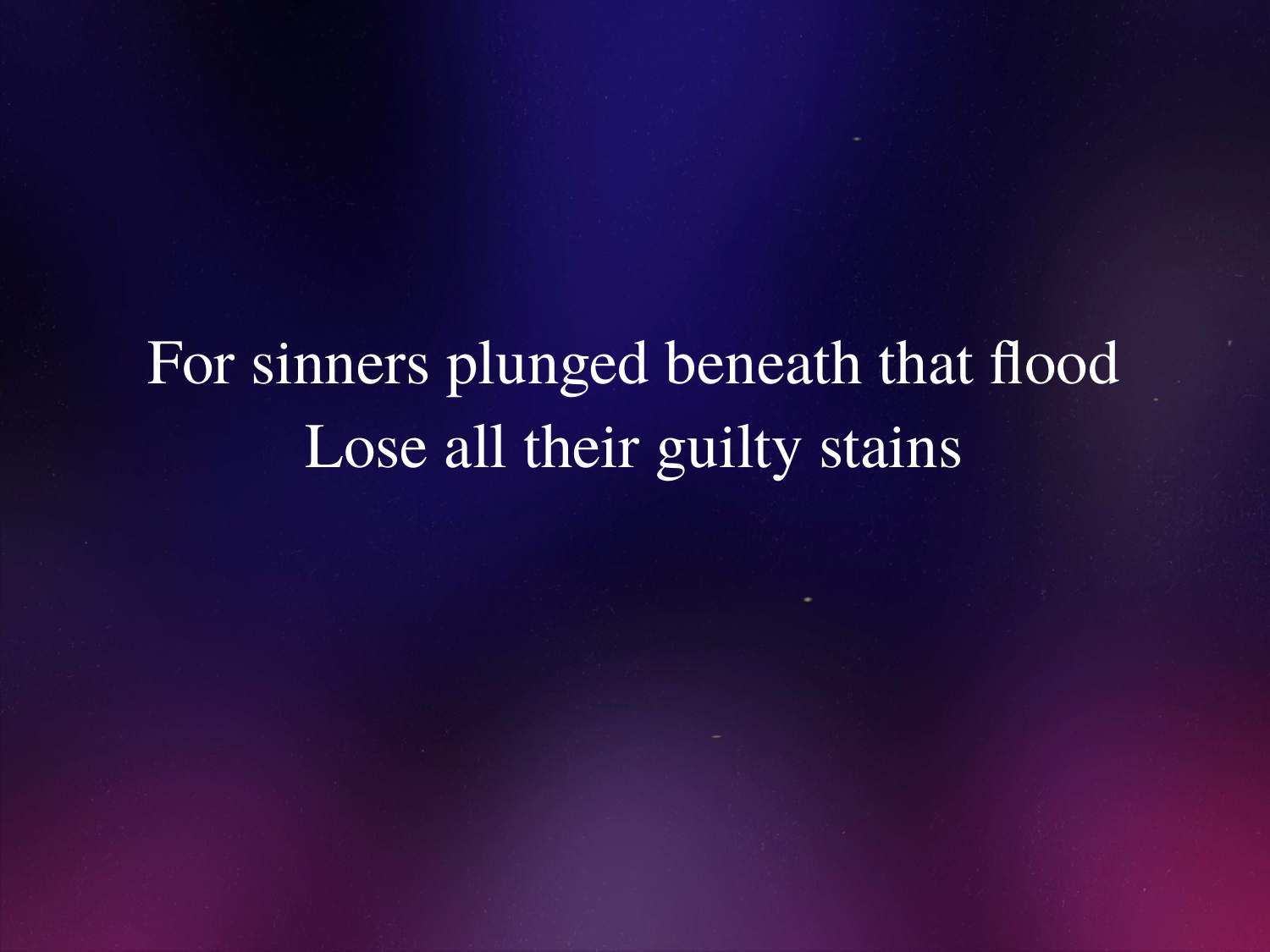

# For sinners plunged beneath that flood Lose all their guilty stains